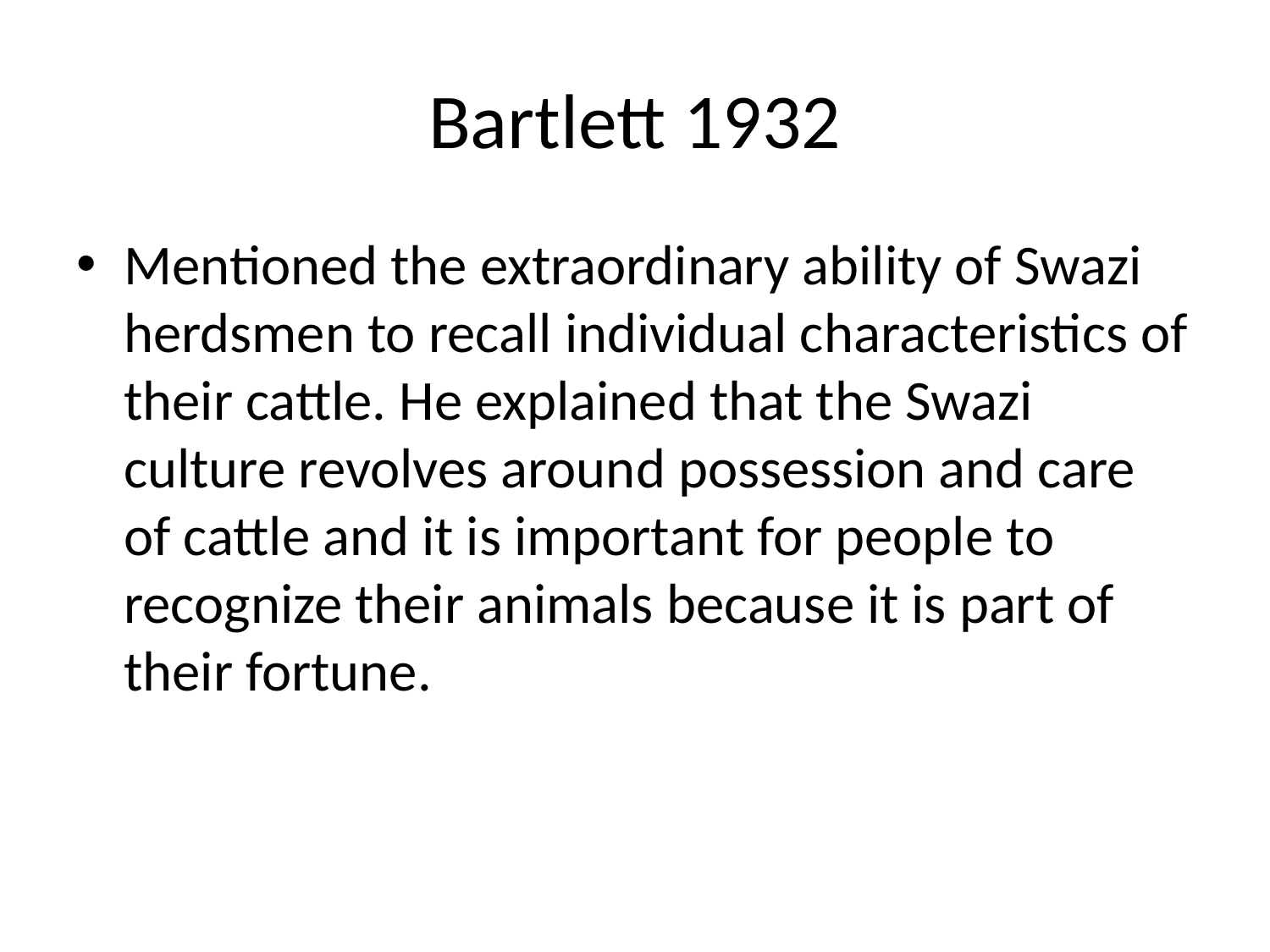

# Bartlett 1932
Mentioned the extraordinary ability of Swazi herdsmen to recall individual characteristics of their cattle. He explained that the Swazi culture revolves around possession and care of cattle and it is important for people to recognize their animals because it is part of their fortune.